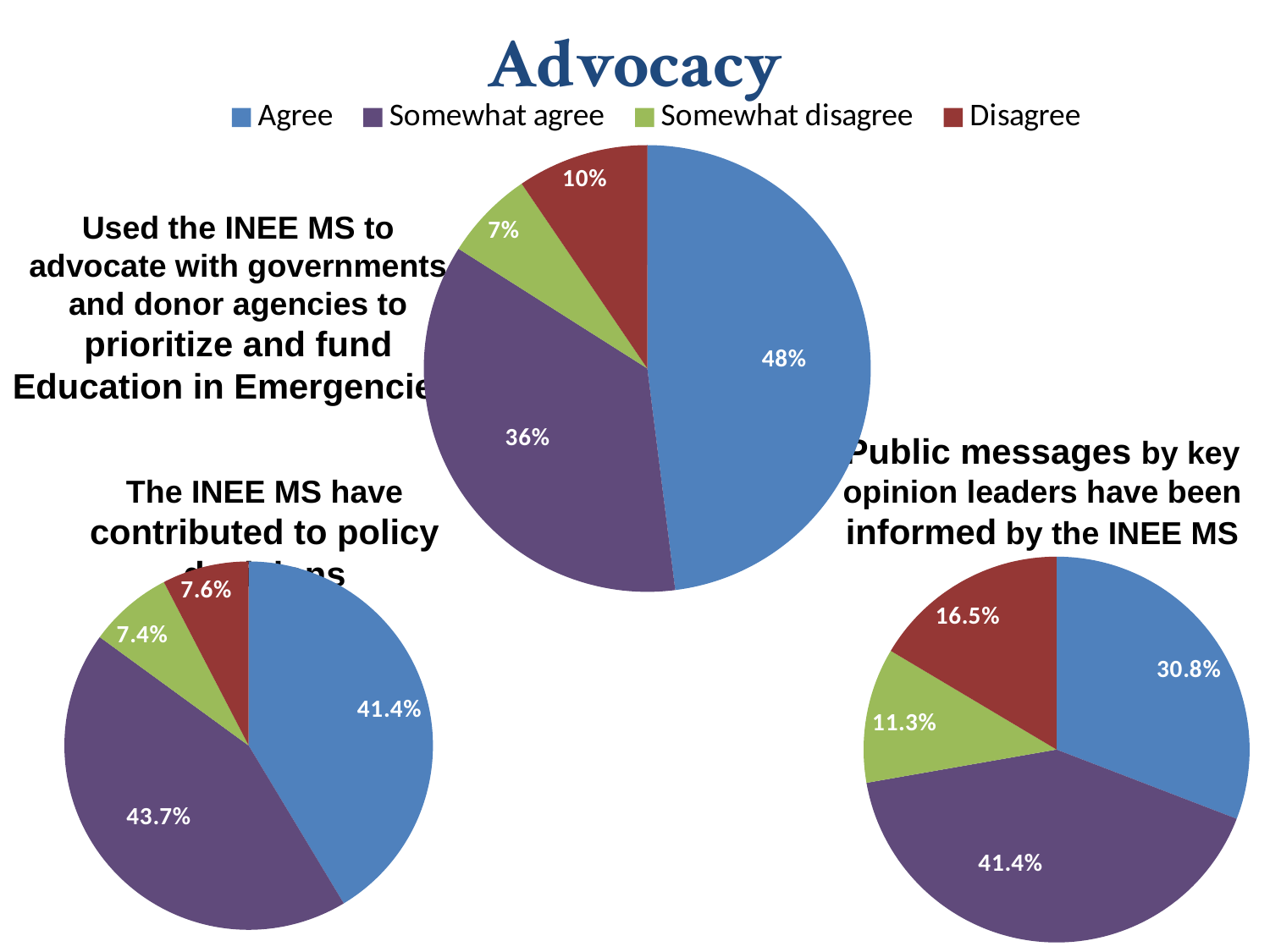

# Advocacy

### Chart

| Category |  |
|---|---|
| Agree | 0.48 |
| Somewhat agree | 0.36 |
| Somewhat disagree | 0.065 |
| Disagree | 0.095 |
Used the INEE MS to advocate with governments and donor agencies to prioritize and fund Education in Emergencies.

### Chart

| Category |
|---|

### Chart

| Category |
|---|

### Chart

| Category |
|---|
Public messages by key opinion leaders have been informed by the INEE MS

The INEE MS have contributed to policy decisions

### Chart

| Category |  |
|---|---|

### Chart

| Category |  |
|---|---|

### Chart

| Category |
|---|